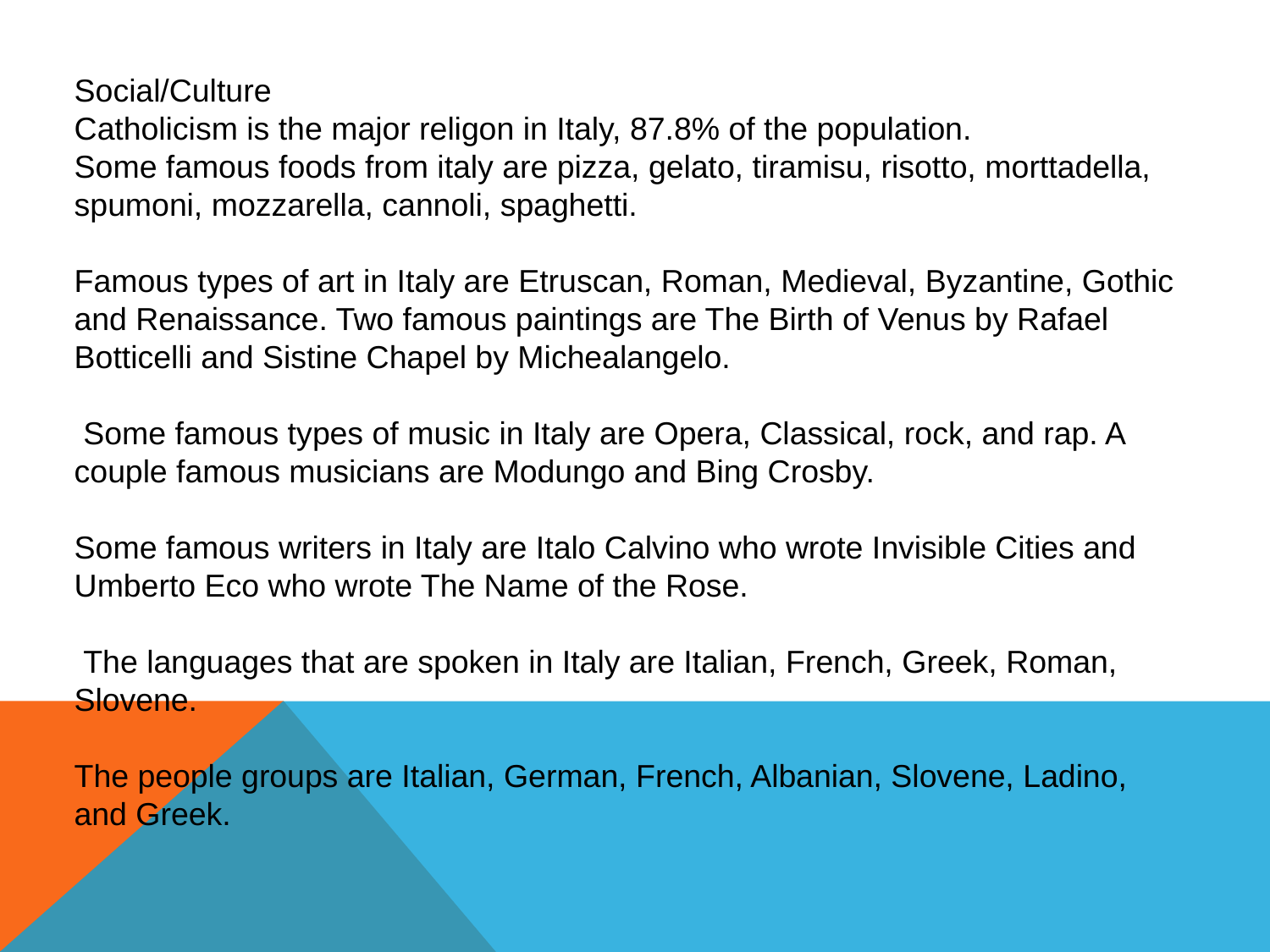

Social/Culture
Catholicism is the major religon in Italy, 87.8% of the population.
Some famous foods from italy are pizza, gelato, tiramisu, risotto, morttadella, spumoni, mozzarella, cannoli, spaghetti.

Famous types of art in Italy are Etruscan, Roman, Medieval, Byzantine, Gothic and Renaissance. Two famous paintings are The Birth of Venus by Rafael Botticelli and Sistine Chapel by Michealangelo.

 Some famous types of music in Italy are Opera, Classical, rock, and rap. A couple famous musicians are Modungo and Bing Crosby.

Some famous writers in Italy are Italo Calvino who wrote Invisible Cities and Umberto Eco who wrote The Name of the Rose.

 The languages that are spoken in Italy are Italian, French, Greek, Roman, Slovene.

The people groups are Italian, German, French, Albanian, Slovene, Ladino, and Greek.